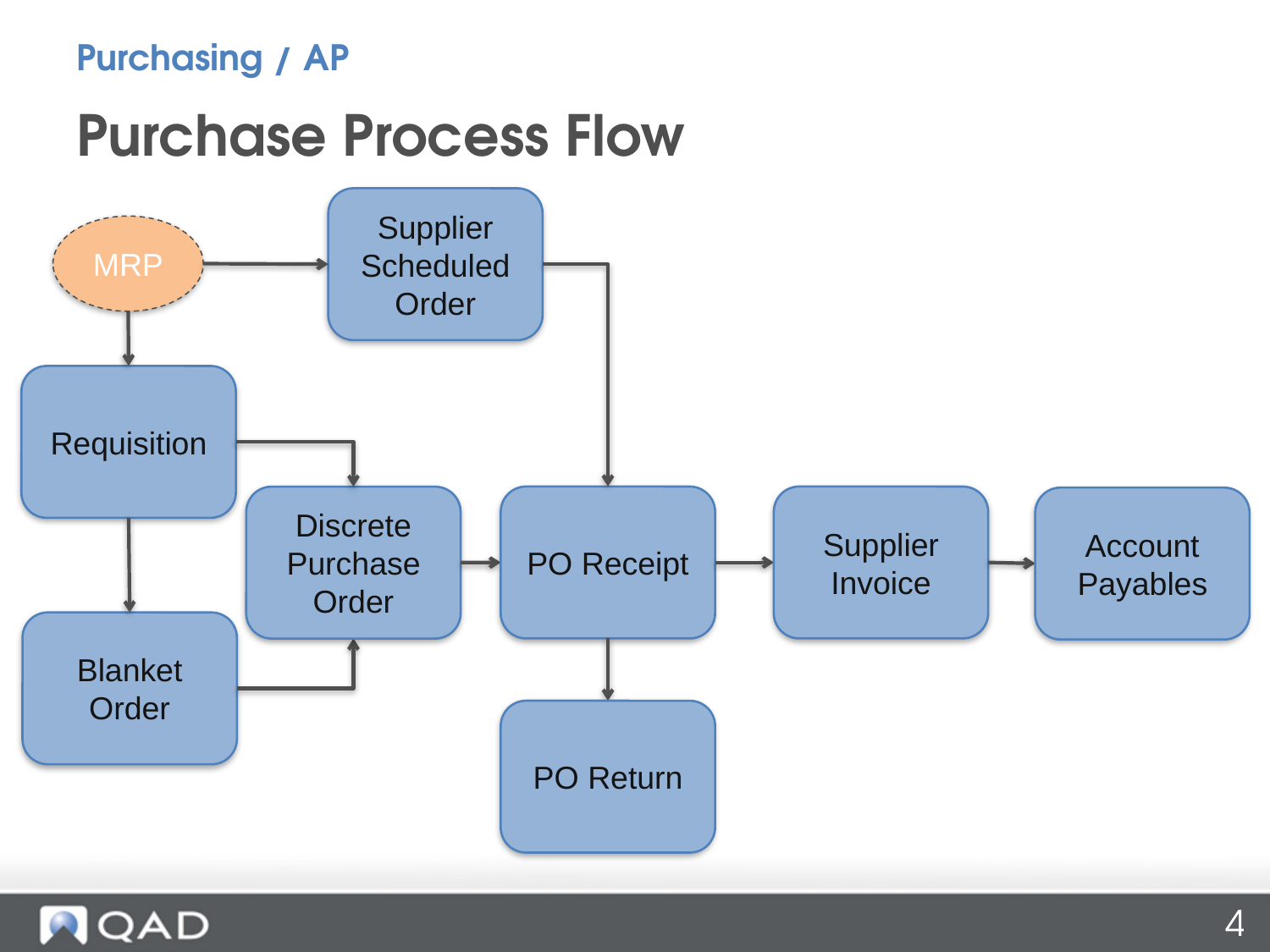

Purchasing / AP
# Purchase Process Flow
Supplier Scheduled Order
MRP
Requisition
PO Receipt
Supplier Invoice
Discrete Purchase Order
Account Payables
Blanket Order
PO Return
4